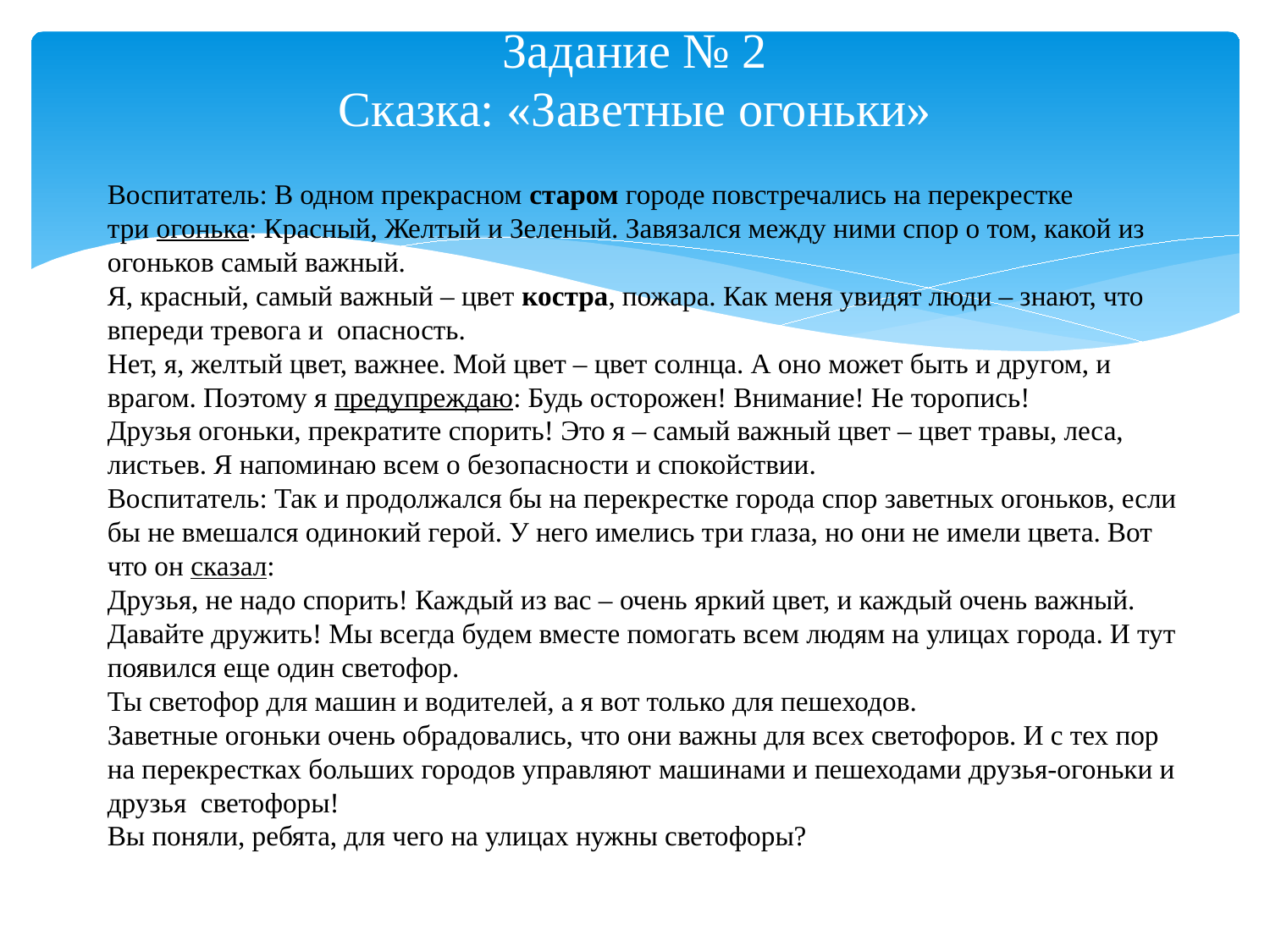

# Задание № 2 Сказка: «Заветные огоньки»

Воспитатель: В одном прекрасном старом городе повстречались на перекрестке три огонька: Красный, Желтый и Зеленый. Завязался между ними спор о том, какой из огоньков самый важный.
Я, красный, самый важный – цвет костра, пожара. Как меня увидят люди – знают, что впереди тревога и  опасность.
Нет, я, желтый цвет, важнее. Мой цвет – цвет солнца. А оно может быть и другом, и врагом. Поэтому я предупреждаю: Будь осторожен! Внимание! Не торопись!
Друзья огоньки, прекратите спорить! Это я – самый важный цвет – цвет травы, леса, листьев. Я напоминаю всем о безопасности и спокойствии.
Воспитатель: Так и продолжался бы на перекрестке города спор заветных огоньков, если бы не вмешался одинокий герой. У него имелись три глаза, но они не имели цвета. Вот что он сказал:
Друзья, не надо спорить! Каждый из вас – очень яркий цвет, и каждый очень важный. Давайте дружить! Мы всегда будем вместе помогать всем людям на улицах города. И тут появился еще один светофор.
Ты светофор для машин и водителей, а я вот только для пешеходов.
Заветные огоньки очень обрадовались, что они важны для всех светофоров. И с тех пор на перекрестках больших городов управляют машинами и пешеходами друзья-огоньки и друзья  светофоры!
Вы поняли, ребята, для чего на улицах нужны светофоры?